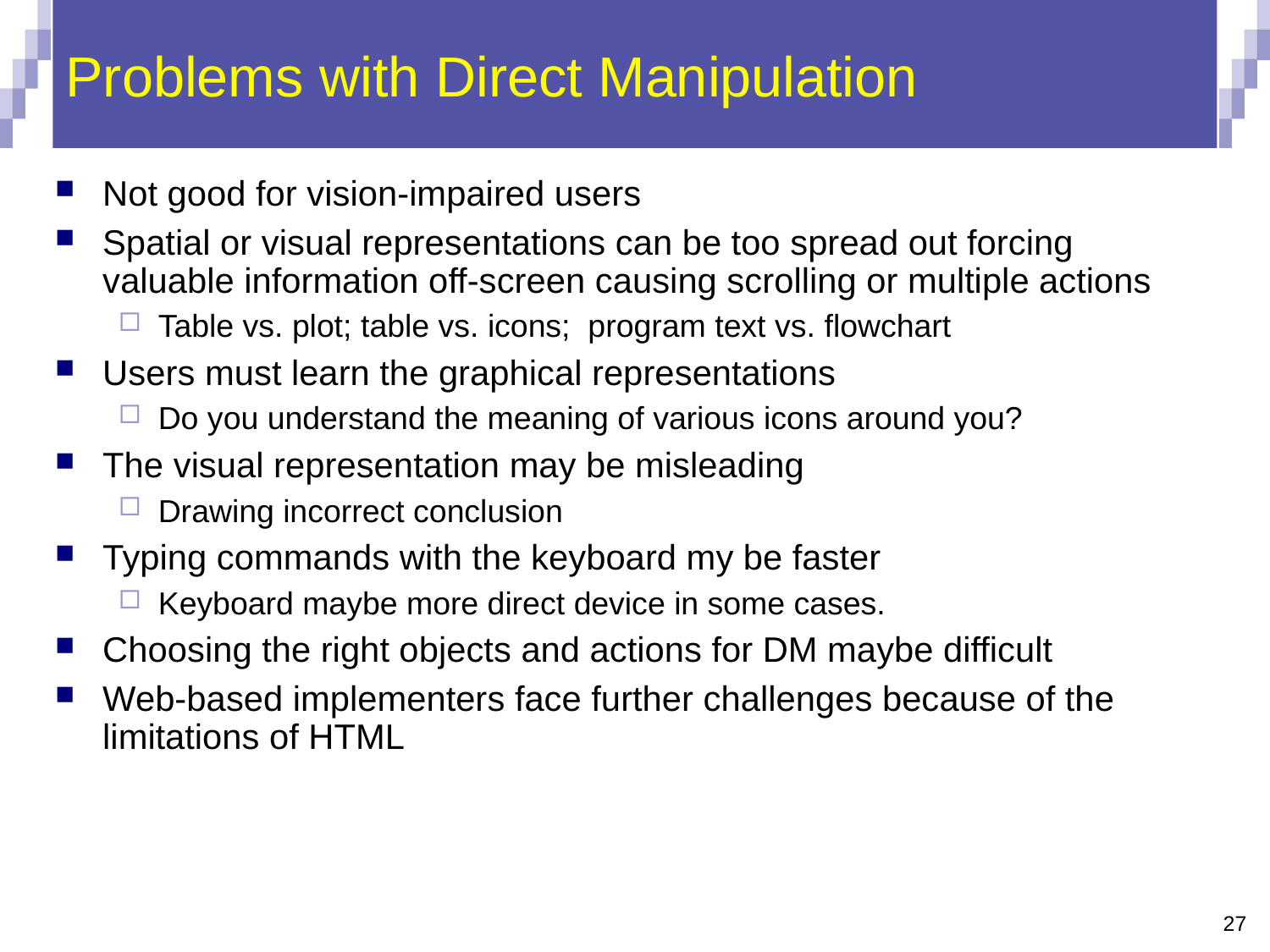

# Problems with Direct Manipulation
Not good for vision-impaired users
Spatial or visual representations can be too spread out forcing valuable information off-screen causing scrolling or multiple actions
Table vs. plot; table vs. icons;  program text vs. flowchart
Users must learn the graphical representations
Do you understand the meaning of various icons around you?
The visual representation may be misleading
Drawing incorrect conclusion
Typing commands with the keyboard my be faster
Keyboard maybe more direct device in some cases.
Choosing the right objects and actions for DM maybe difficult
Web-based implementers face further challenges because of the limitations of HTML
27